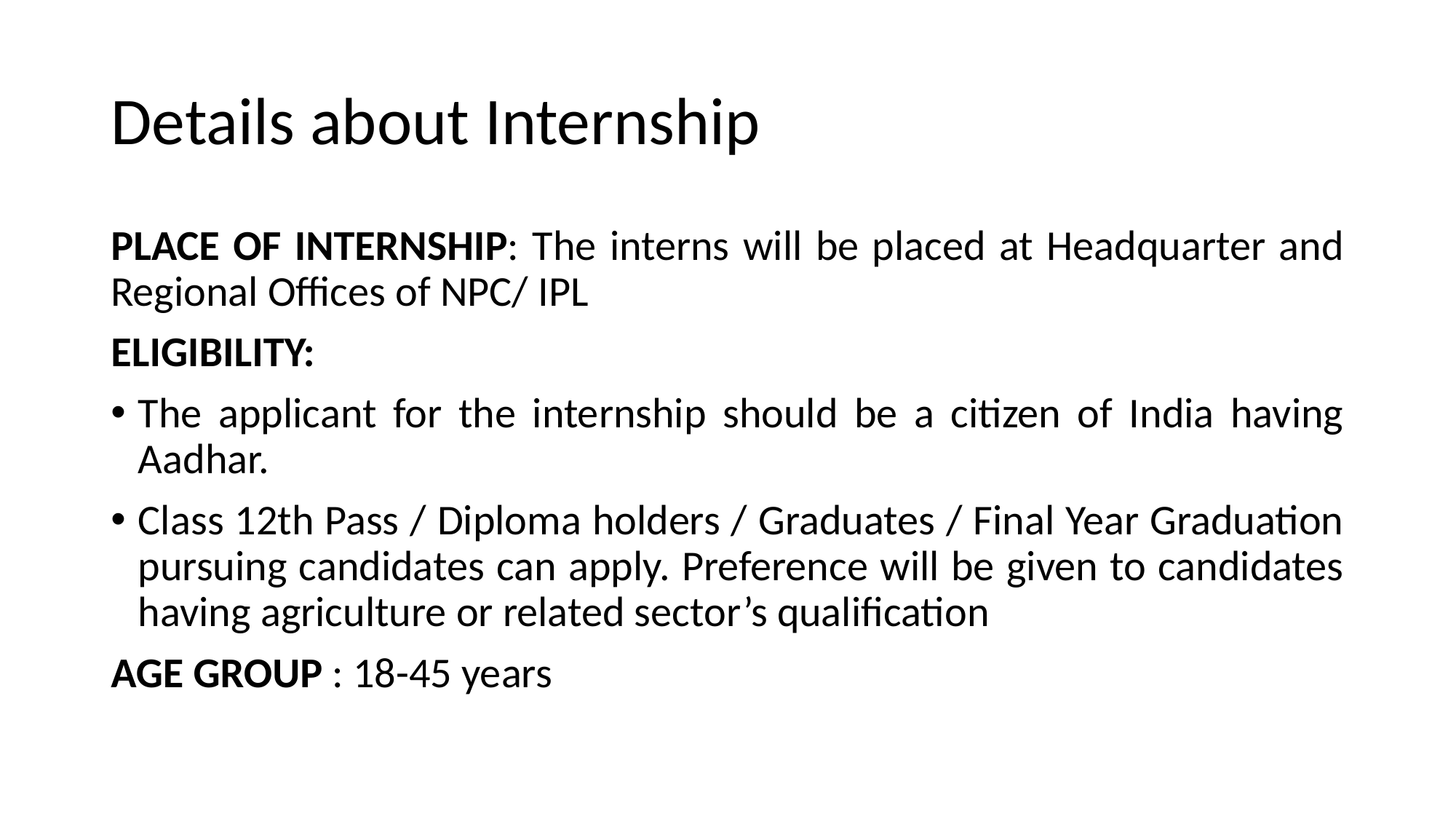

# Details about Internship
PLACE OF INTERNSHIP: The interns will be placed at Headquarter and Regional Offices of NPC/ IPL
ELIGIBILITY:
The applicant for the internship should be a citizen of India having Aadhar.
Class 12th Pass / Diploma holders / Graduates / Final Year Graduation pursuing candidates can apply. Preference will be given to candidates having agriculture or related sector’s qualification
AGE GROUP : 18-45 years